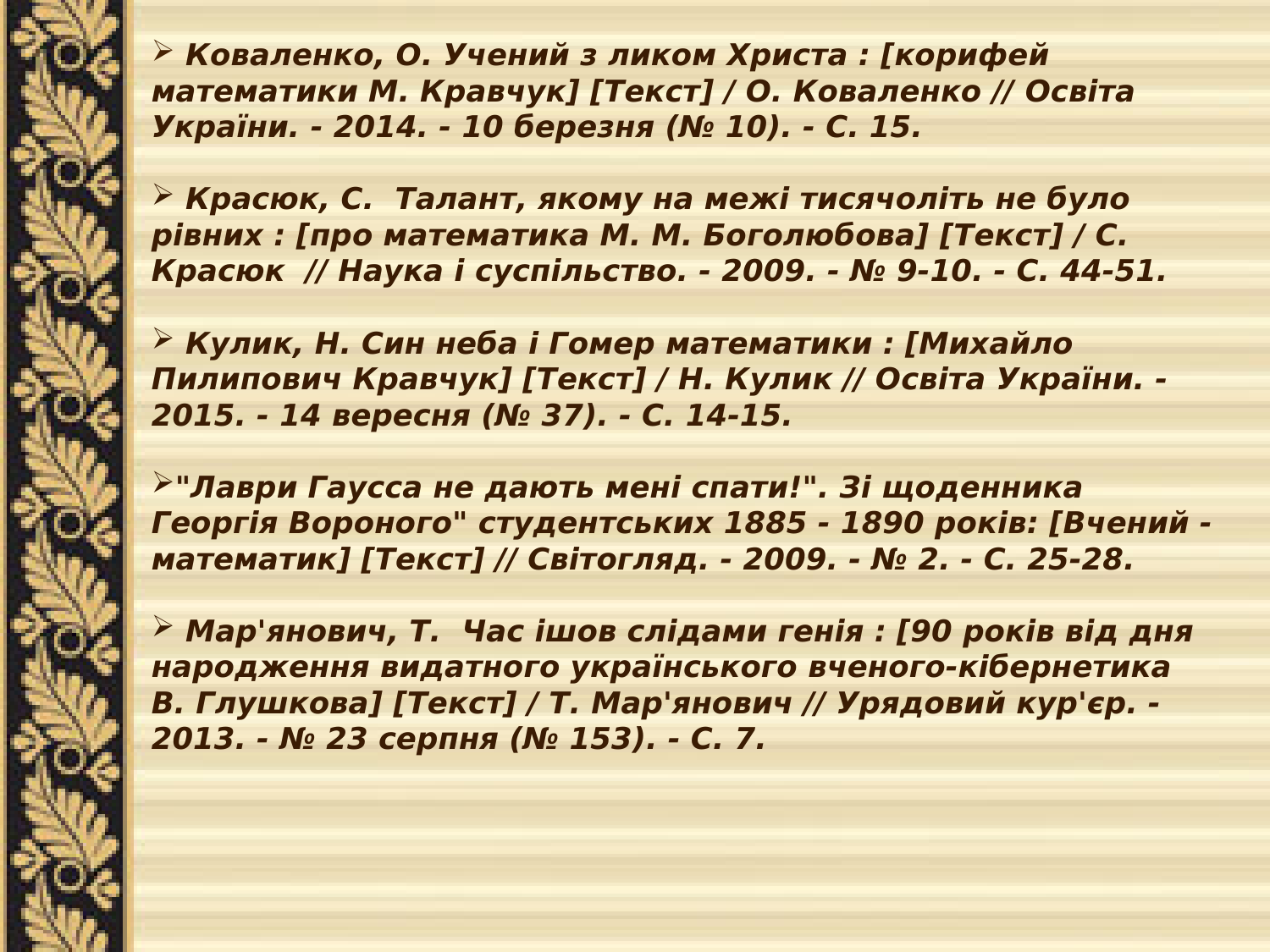

Коваленко, О. Учений з ликом Христа : [корифей математики М. Кравчук] [Текст] / О. Коваленко // Освіта  України. - 2014. - 10 березня (№ 10). - С. 15.

 Красюк, С.  Талант, якому на межі тисячоліть не було рівних : [про математика М. М. Боголюбова] [Текст] / С. Красюк  // Наука і суспільство. - 2009. - № 9-10. - С. 44-51.

 Кулик, Н. Син неба і Гомер математики : [Михайло Пилипович Кравчук] [Текст] / Н. Кулик // Освіта України. - 2015. - 14 вересня (№ 37). - С. 14-15.

"Лаври Гаусса не дають мені спати!". Зі щоденника Георгія Вороного" студентських 1885 - 1890 років: [Вчений - математик] [Текст] // Світогляд. - 2009. - № 2. - С. 25-28.

 Мар'янович, Т.  Час ішов слідами генія : [90 років від дня народження видатного українського вченого-кібернетика
В. Глушкова] [Текст] / Т. Мар'янович // Урядовий кур'єр. - 2013. - № 23 серпня (№ 153). - С. 7.